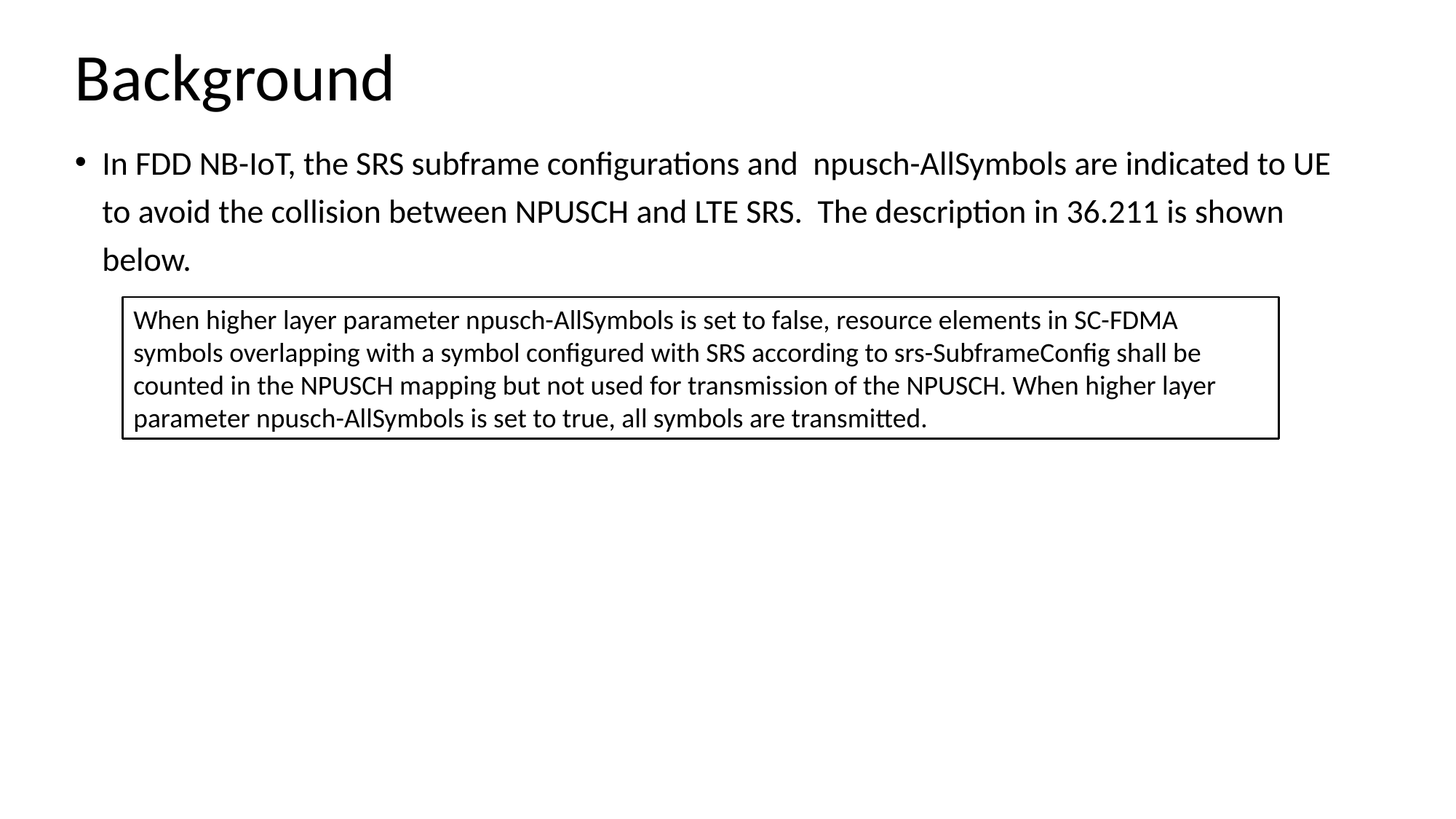

# Background
In FDD NB-IoT, the SRS subframe configurations and  npusch-AllSymbols are indicated to UE to avoid the collision between NPUSCH and LTE SRS.  The description in 36.211 is shown below.
When higher layer parameter npusch-AllSymbols is set to false, resource elements in SC-FDMA symbols overlapping with a symbol configured with SRS according to srs-SubframeConfig shall be counted in the NPUSCH mapping but not used for transmission of the NPUSCH. When higher layer parameter npusch-AllSymbols is set to true, all symbols are transmitted.